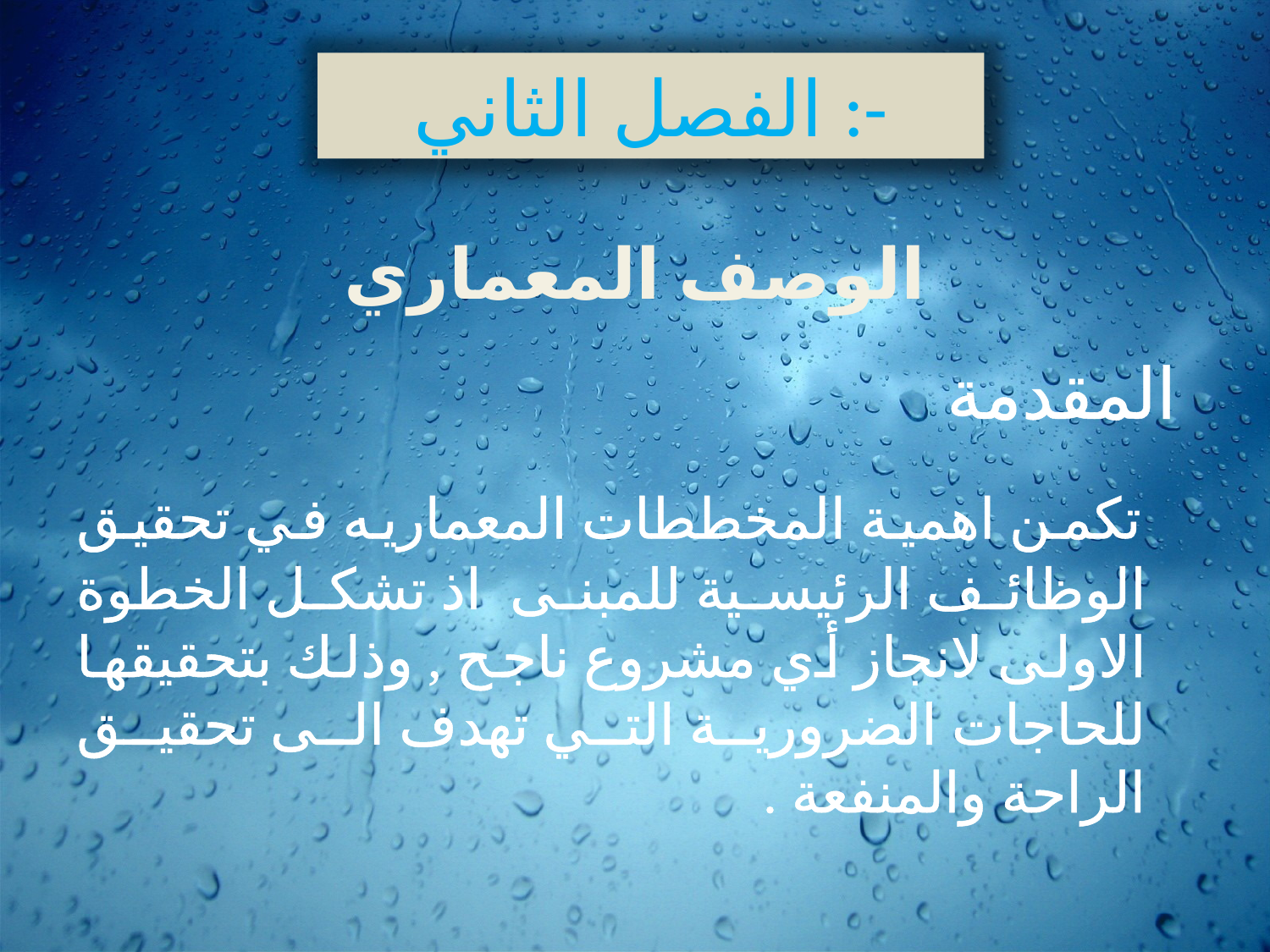

الفصل الثاني :-
الوصف المعماري
 المقدمة
   تكمن اهمية المخططات المعماريه في تحقيق الوظائف الرئيسية للمبنى  اذ تشكل الخطوة الاولى لانجاز أي مشروع ناجح , وذلك بتحقيقها للحاجات الضرورية التي تهدف الى تحقيق الراحة والمنفعة .